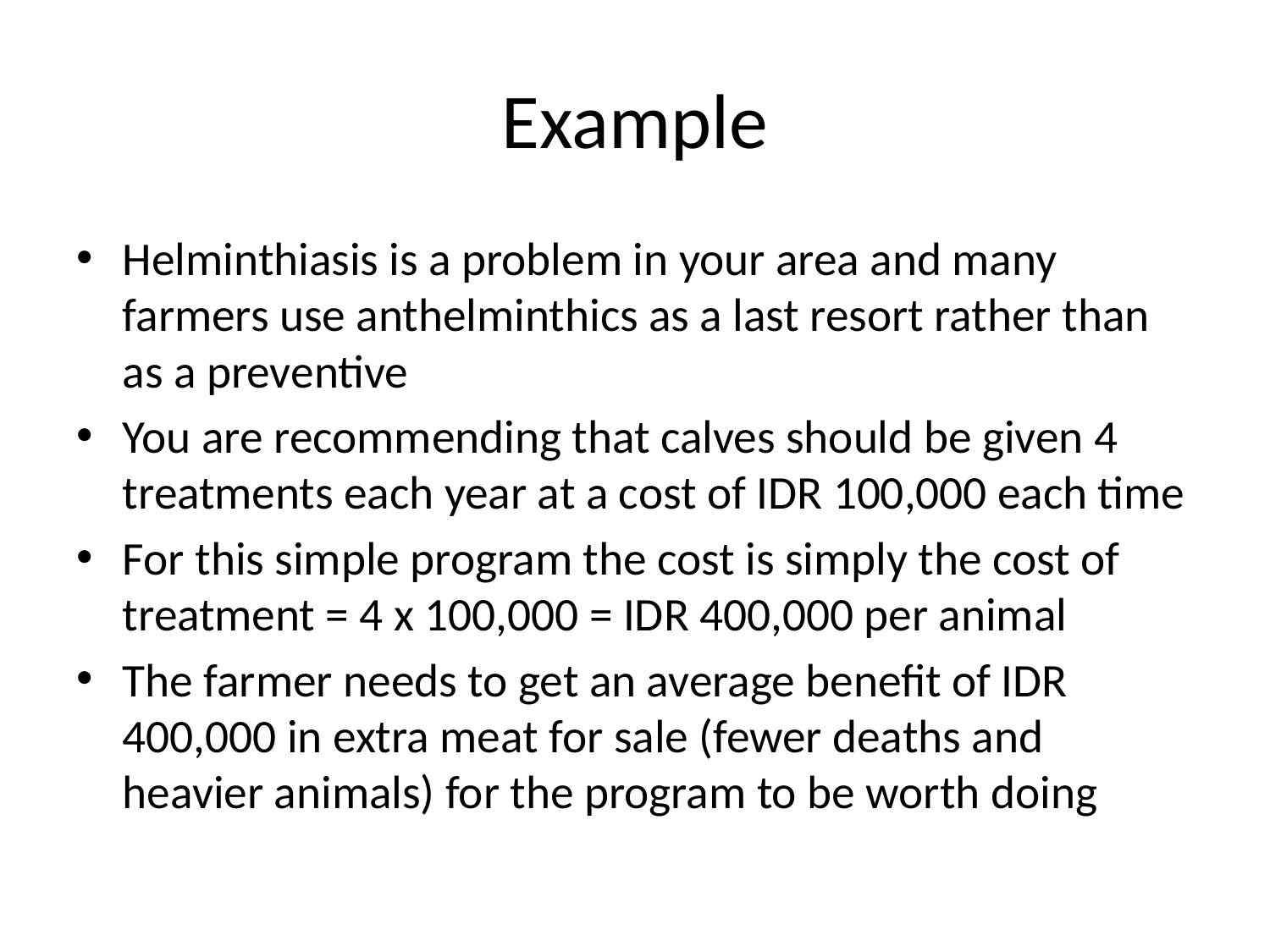

# Example
Helminthiasis is a problem in your area and many farmers use anthelminthics as a last resort rather than as a preventive
You are recommending that calves should be given 4 treatments each year at a cost of IDR 100,000 each time
For this simple program the cost is simply the cost of treatment = 4 x 100,000 = IDR 400,000 per animal
The farmer needs to get an average benefit of IDR 400,000 in extra meat for sale (fewer deaths and heavier animals) for the program to be worth doing